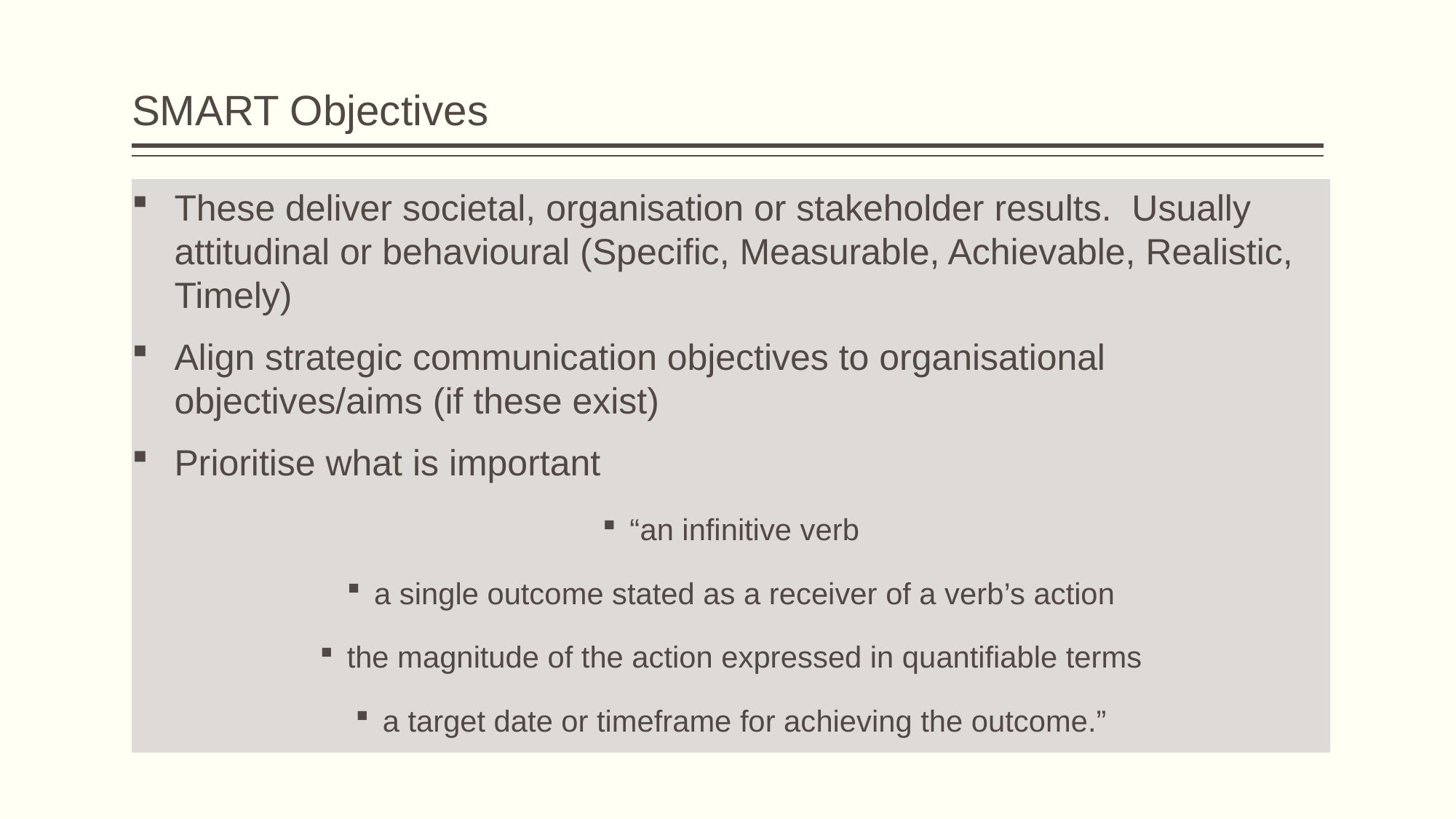

# SMART Objectives
These deliver societal, organisation or stakeholder results.  Usually attitudinal or behavioural (Specific, Measurable, Achievable, Realistic, Timely)
Align strategic communication objectives to organisational objectives/aims (if these exist)
Prioritise what is important
“an infinitive verb
a single outcome stated as a receiver of a verb’s action
the magnitude of the action expressed in quantifiable terms
a target date or timeframe for achieving the outcome.”